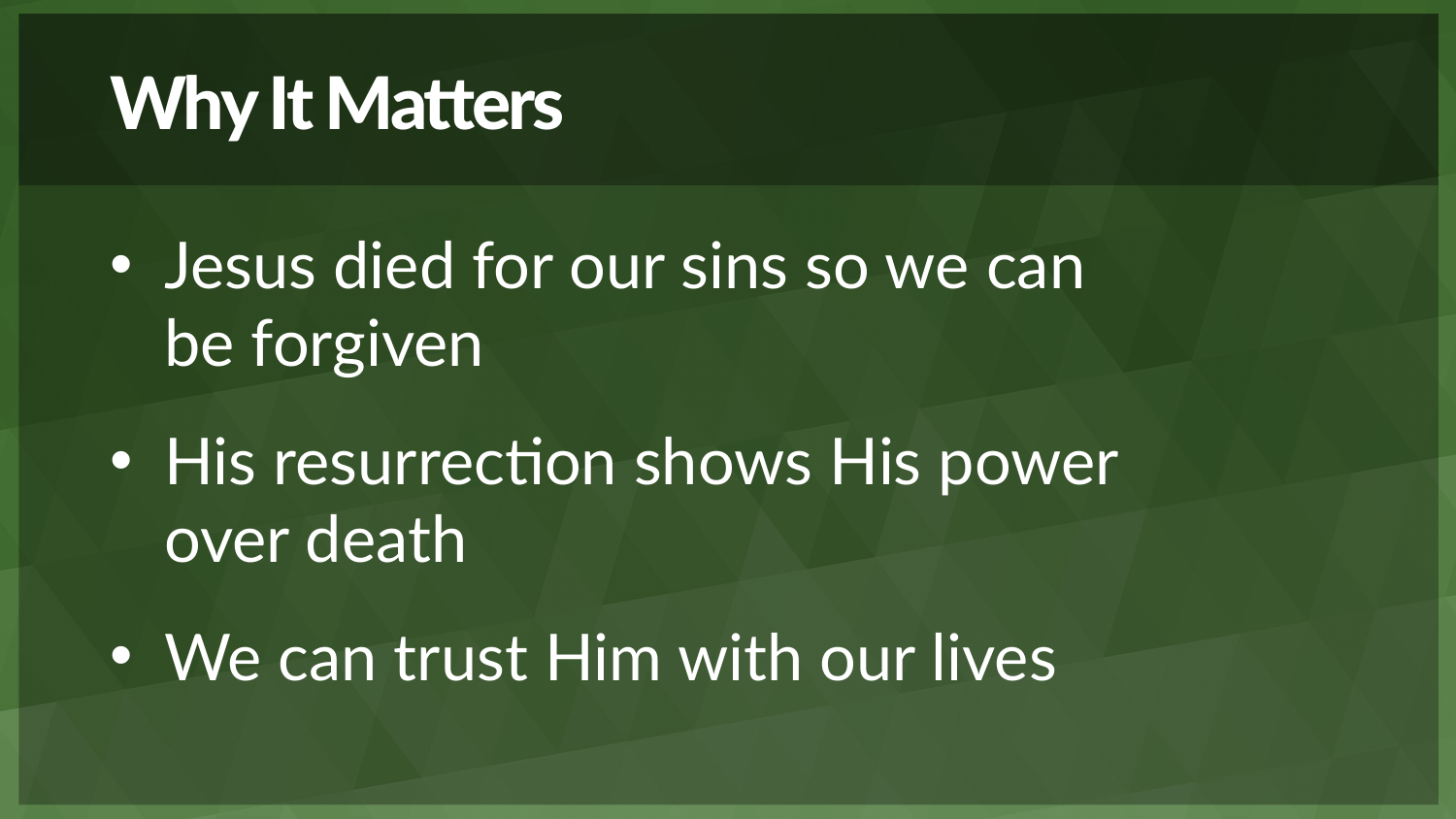

# Why It Matters
Jesus died for our sins so we can be forgiven
His resurrection shows His power over death
We can trust Him with our lives